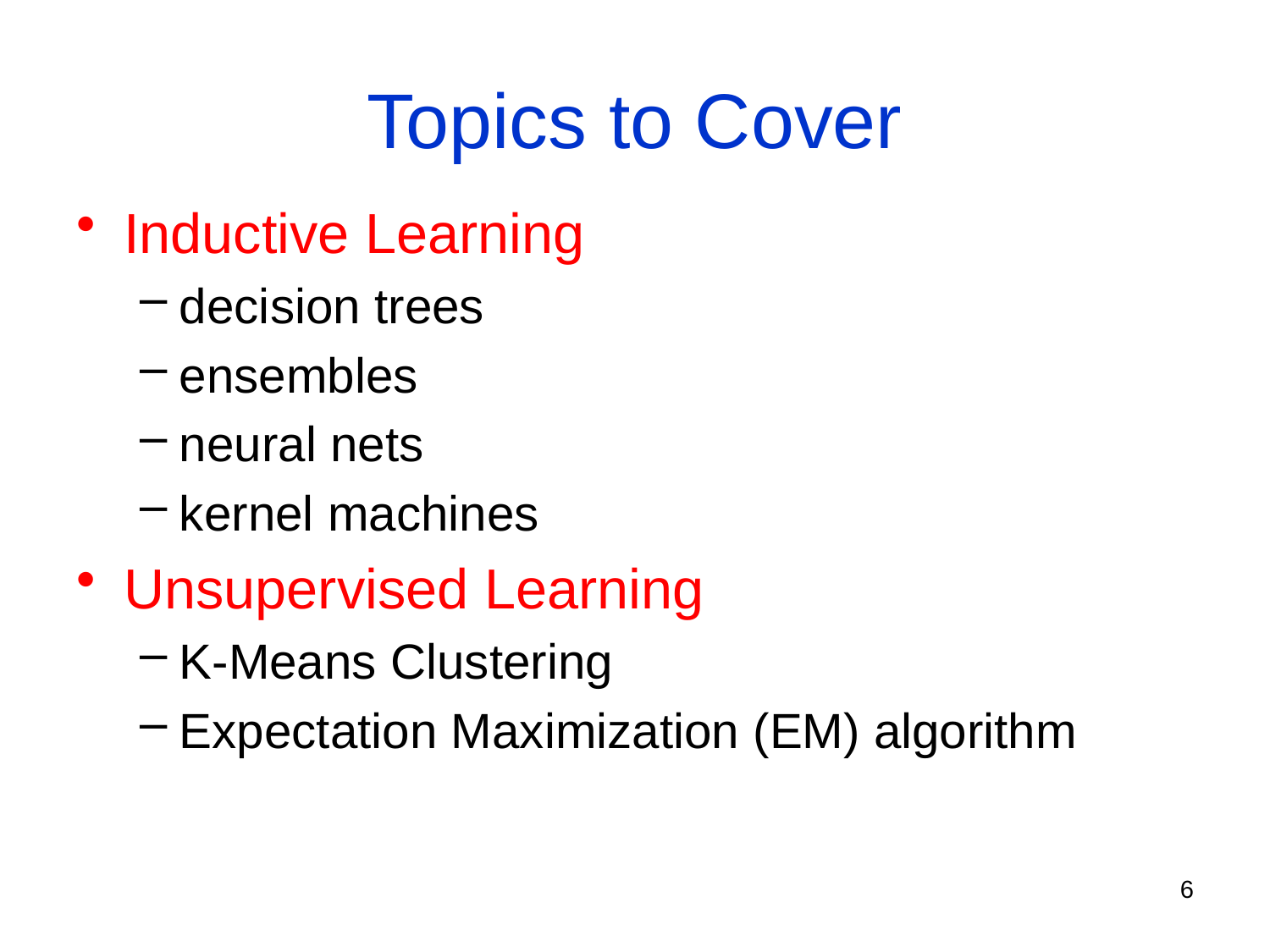

# Topics to Cover
Inductive Learning
decision trees
ensembles
neural nets
kernel machines
Unsupervised Learning
K-Means Clustering
Expectation Maximization (EM) algorithm
6